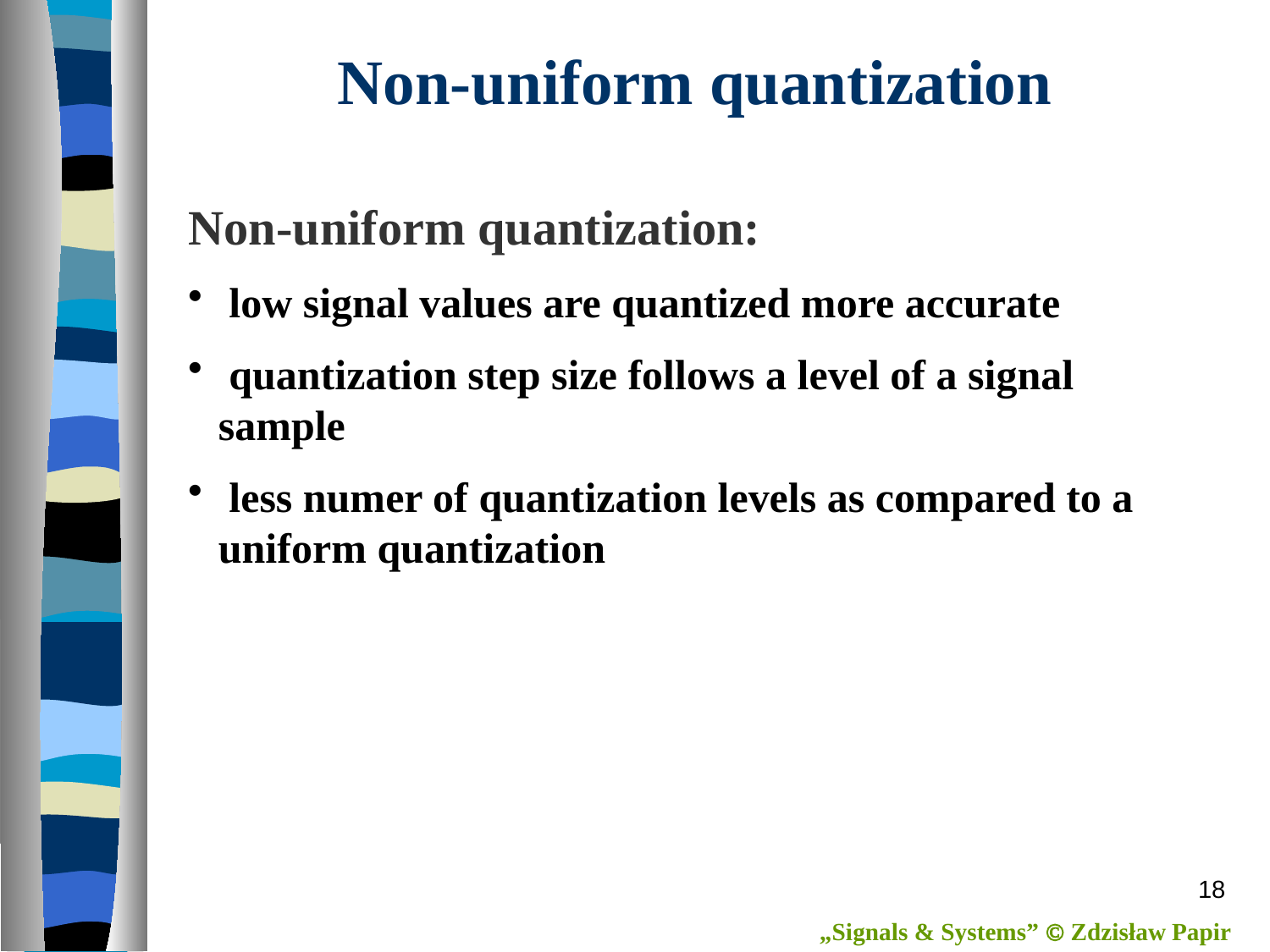

# Non-uniform quantization
Non-uniform quantization:
 low signal values are quantized more accurate
 quantization step size follows a level of a signal sample
 less numer of quantization levels as compared to a uniform quantization
18
„Signals & Systems” © Zdzisław Papir